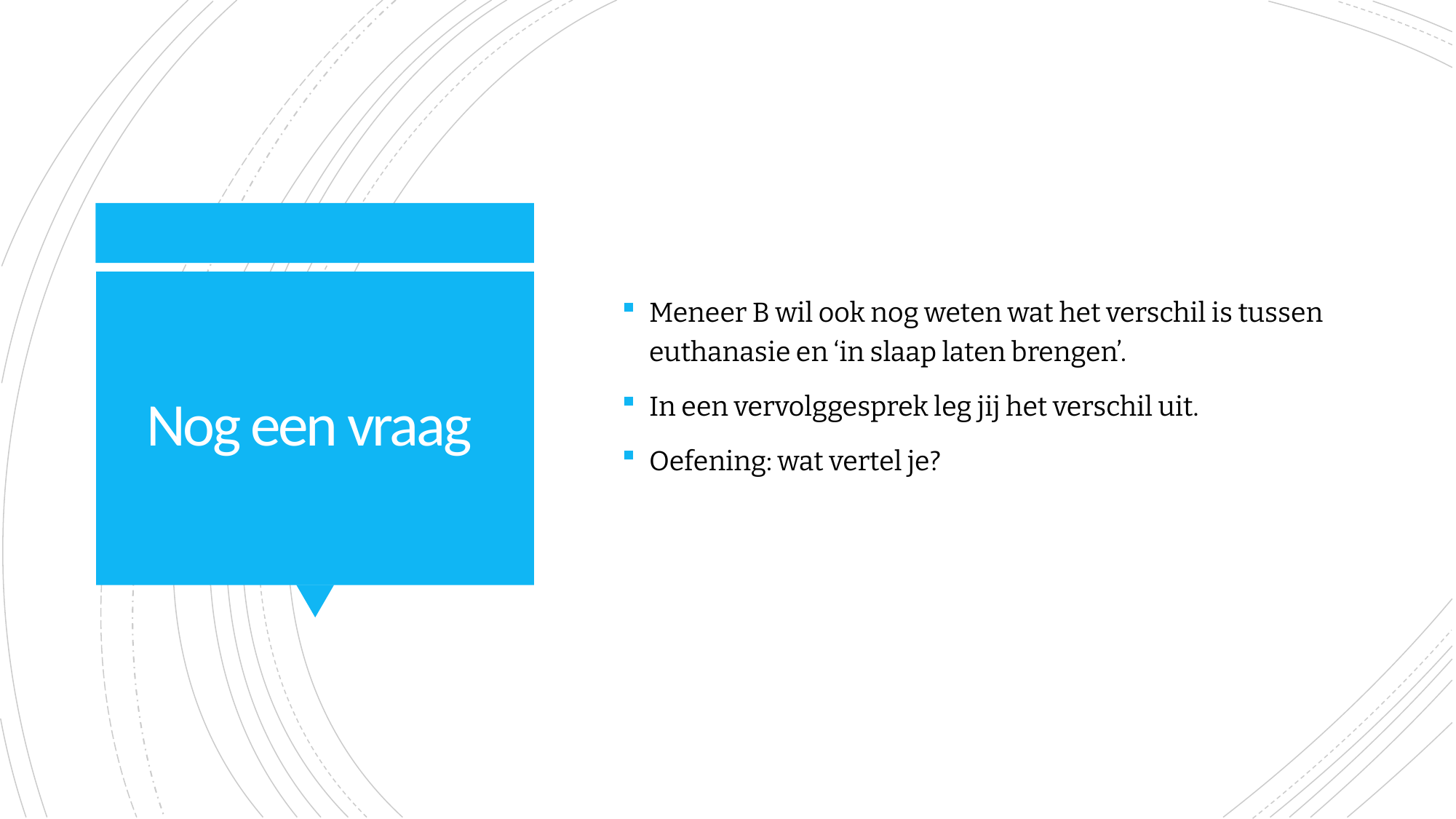

Meneer B wil ook nog weten wat het verschil is tussen euthanasie en ‘in slaap laten brengen’.
In een vervolggesprek leg jij het verschil uit.
Oefening: wat vertel je?

# Nog een vraag